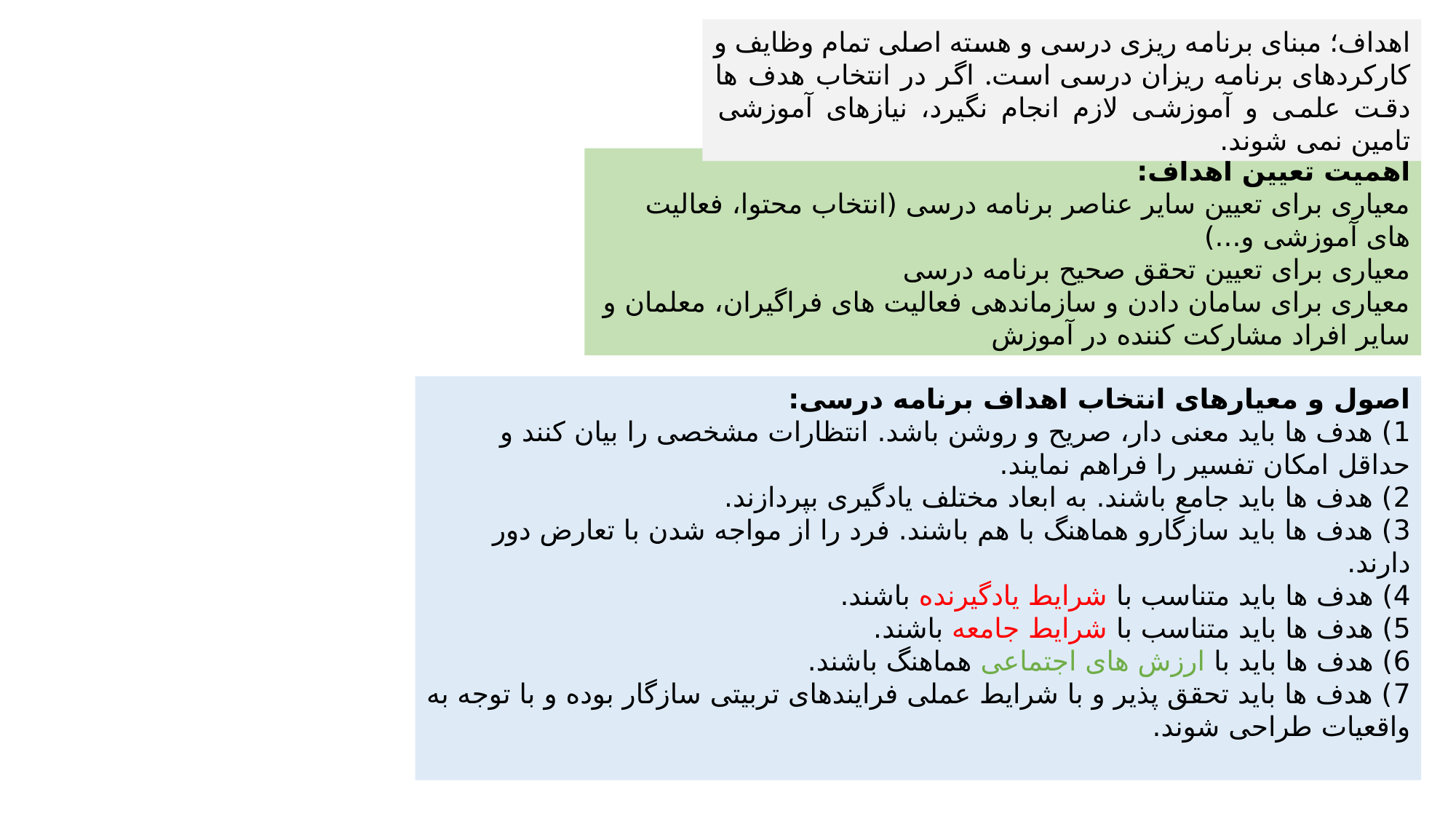

اهداف؛ مبنای برنامه ریزی درسی و هسته اصلی تمام وظایف و کارکردهای برنامه ریزان درسی است. اگر در انتخاب هدف ها دقت علمی و آموزشی لازم انجام نگیرد، نیازهای آموزشی تامین نمی شوند.
اهمیت تعیین اهداف:
معیاری برای تعیین سایر عناصر برنامه درسی (انتخاب محتوا، فعالیت های آموزشی و...)
معیاری برای تعیین تحقق صحیح برنامه درسی
معیاری برای سامان دادن و سازماندهی فعالیت های فراگیران، معلمان و سایر افراد مشارکت کننده در آموزش
اصول و معیارهای انتخاب اهداف برنامه درسی:
1) هدف ها باید معنی دار، صریح و روشن باشد. انتظارات مشخصی را بیان کنند و حداقل امکان تفسیر را فراهم نمایند.
2) هدف ها باید جامع باشند. به ابعاد مختلف یادگیری بپردازند.
3) هدف ها باید سازگارو هماهنگ با هم باشند. فرد را از مواجه شدن با تعارض دور دارند.
4) هدف ها باید متناسب با شرایط یادگیرنده باشند.
5) هدف ها باید متناسب با شرایط جامعه باشند.
6) هدف ها باید با ارزش های اجتماعی هماهنگ باشند.
7) هدف ها باید تحقق پذیر و با شرایط عملی فرایندهای تربیتی سازگار بوده و با توجه به واقعیات طراحی شوند.